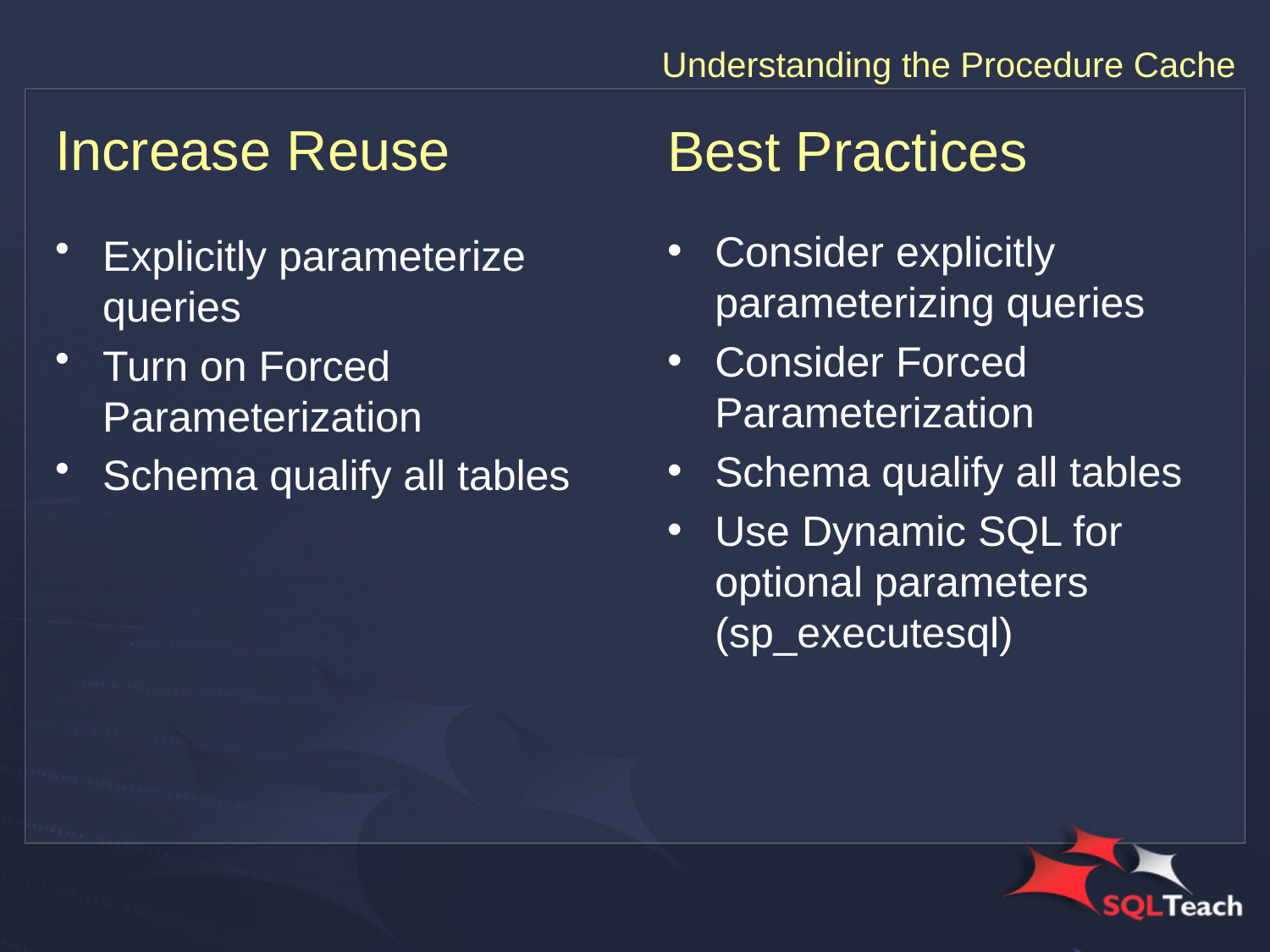

Best Practices
# Increase Reuse
Consider explicitly parameterizing queries
Consider Forced Parameterization
Schema qualify all tables
Use Dynamic SQL for optional parameters (sp_executesql)

Explicitly parameterize queries
Turn on Forced Parameterization
Schema qualify all tables